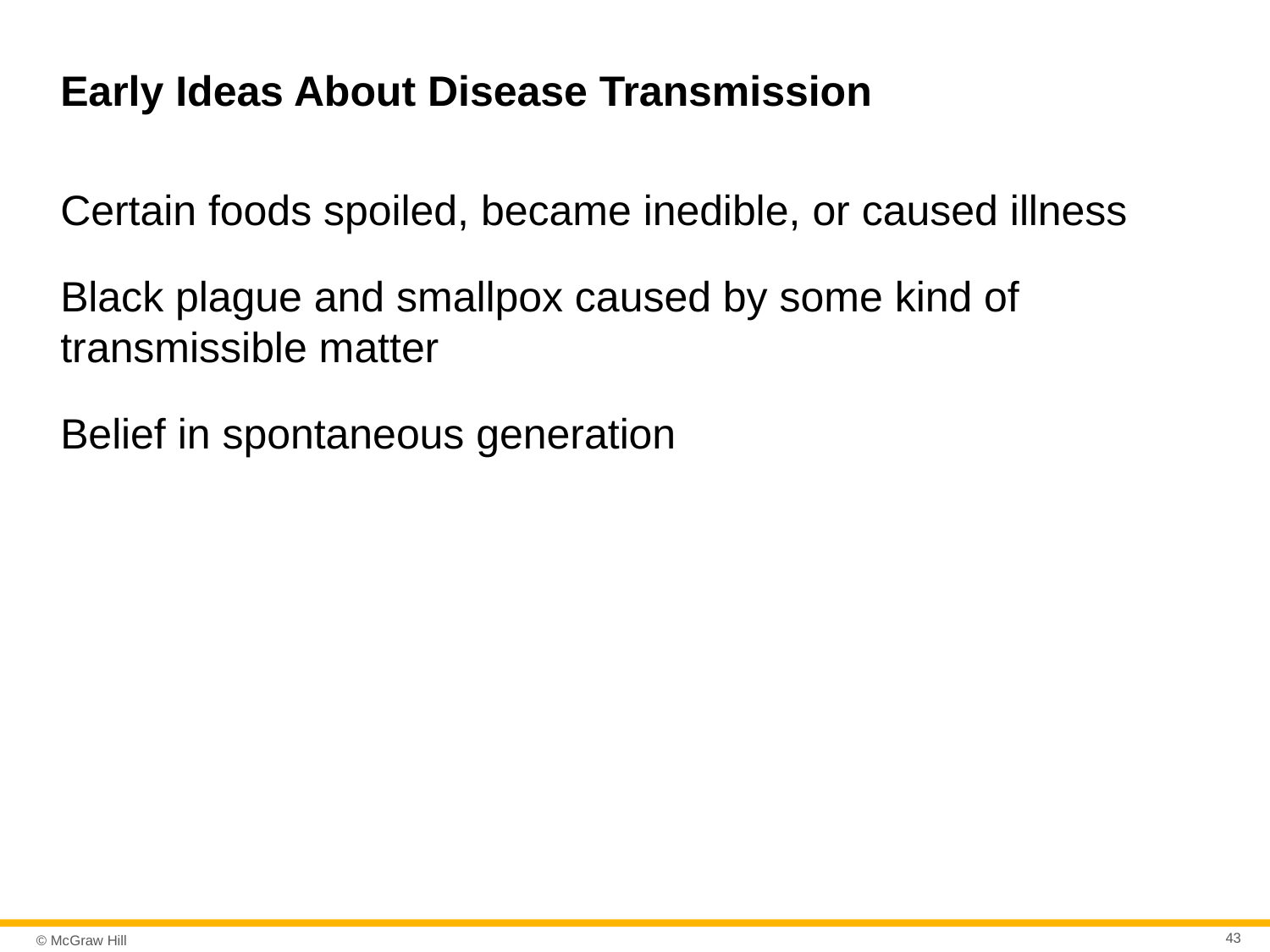

# Early Ideas About Disease Transmission
Certain foods spoiled, became inedible, or caused illness
Black plague and smallpox caused by some kind of transmissible matter
Belief in spontaneous generation